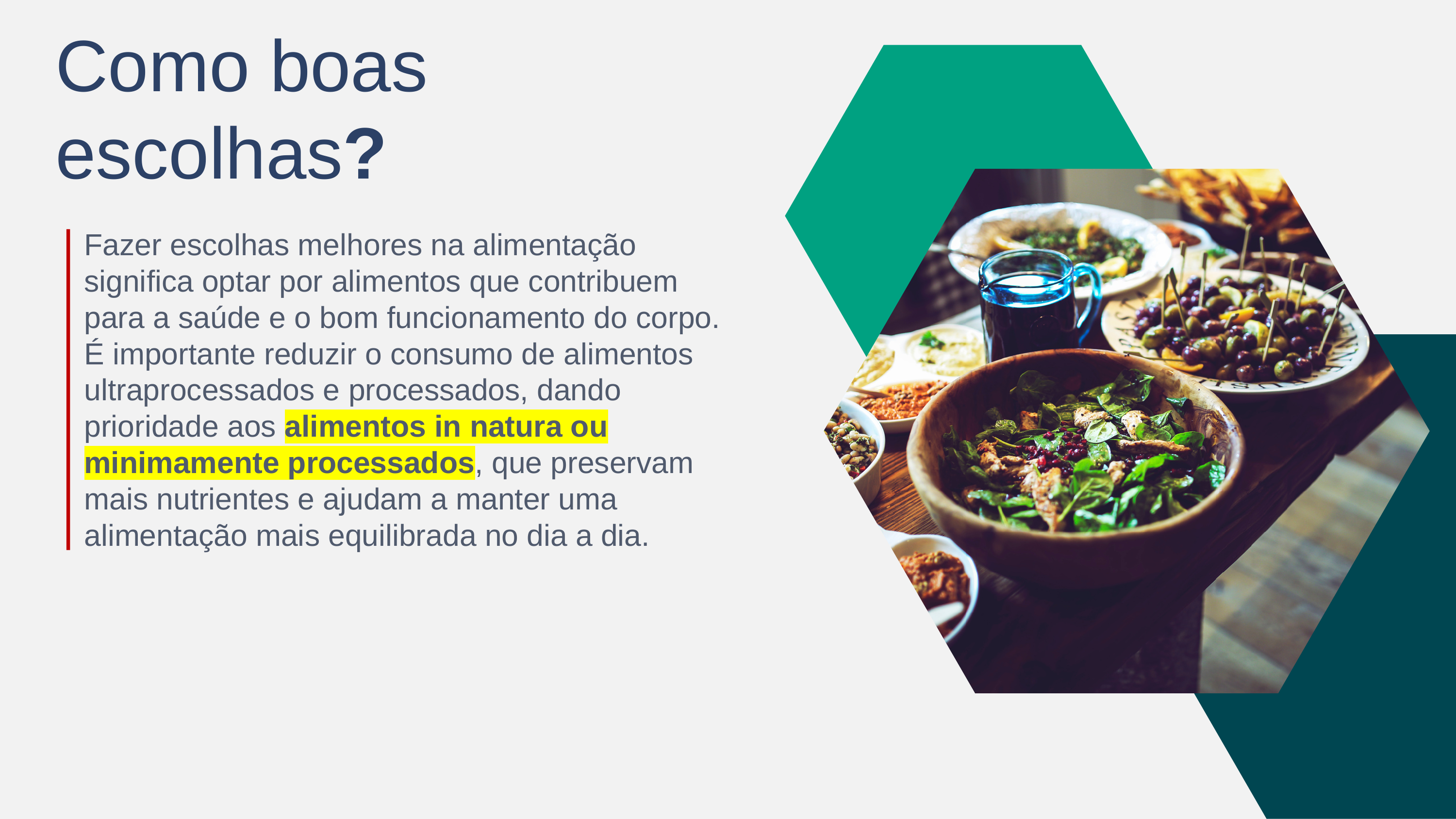

Como boas
escolhas?

Fazer escolhas melhores na alimentação significa optar por alimentos que contribuem para a saúde e o bom funcionamento do corpo. É importante reduzir o consumo de alimentos ultraprocessados e processados, dando prioridade aos alimentos in natura ou minimamente processados, que preservam mais nutrientes e ajudam a manter uma alimentação mais equilibrada no dia a dia.